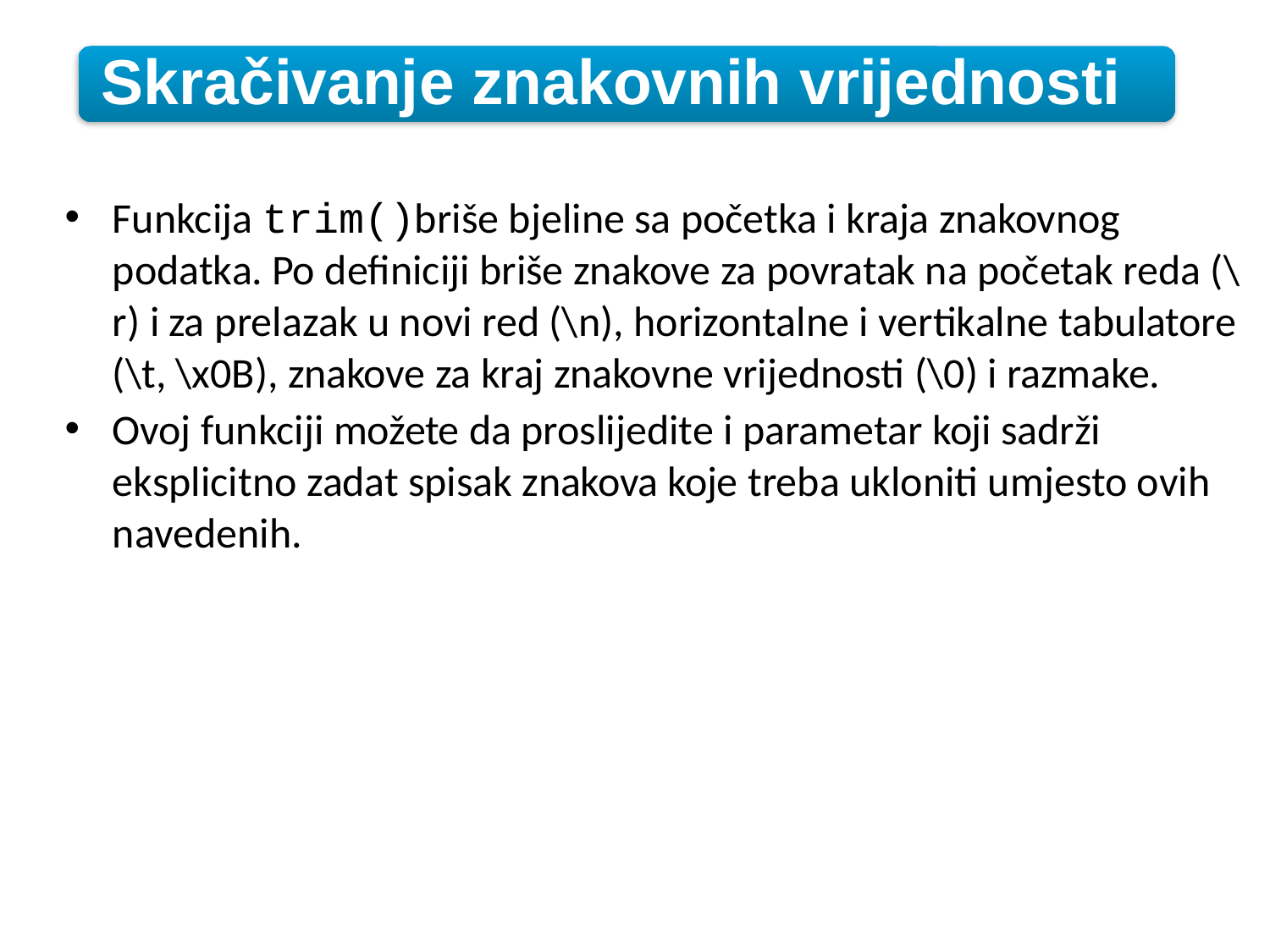

Skračivanje znakovnih vrijednosti
Funkcija trim()briše bjeline sa početka i kraja znakovnog podatka. Po definiciji briše znakove za povratak na početak reda (\r) i za prelazak u novi red (\n), horizontalne i vertikalne tabulatore (\t, \x0B), znakove za kraj znakovne vrijednosti (\0) i razmake.
Ovoj funkciji možete da proslijedite i parametar koji sadrži eksplicitno zadat spisak znakova koje treba ukloniti umjesto ovih navedenih.
Rad sa znako
9